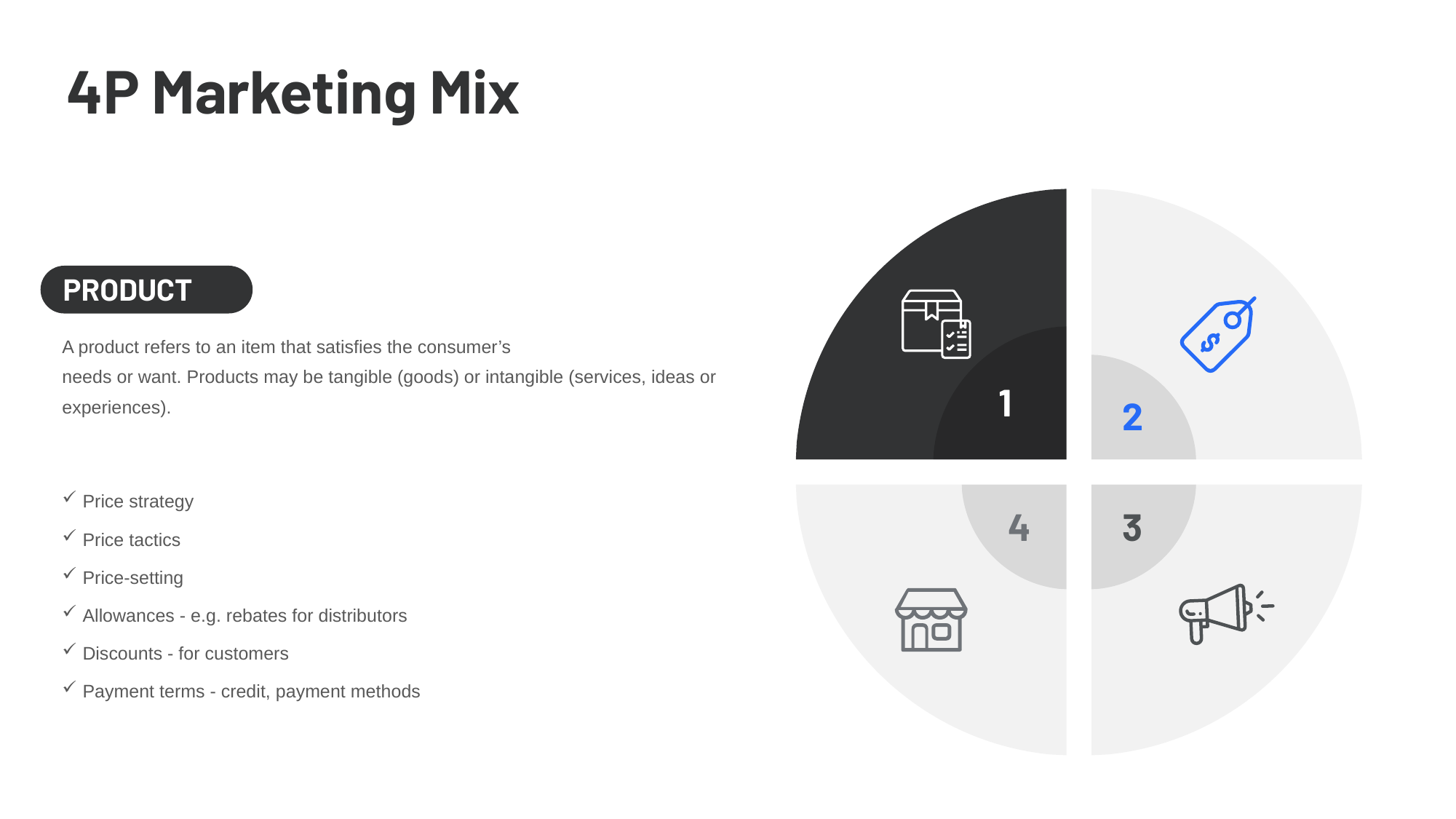

4P Marketing Mix

PRODUCT

A product refers to an item that satisfies the consumer’s
needs or want. Products may be tangible (goods) or intangible (services, ideas or experiences).
1
2
Price strategy
Price tactics
Price-setting
Allowances - e.g. rebates for distributors
Discounts - for customers
Payment terms - credit, payment methods

4

3